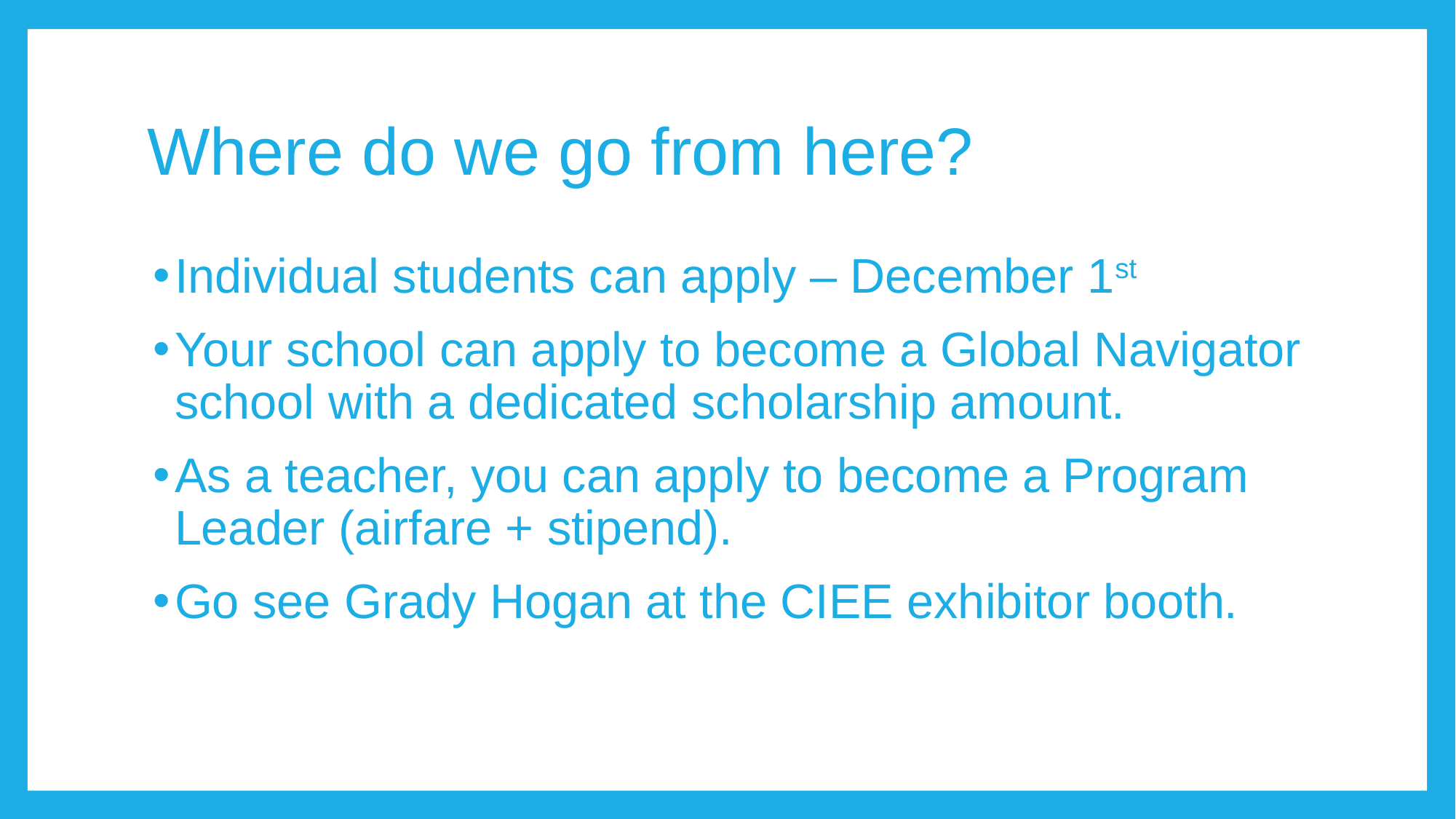

# Where do we go from here?
Individual students can apply – December 1st
Your school can apply to become a Global Navigator school with a dedicated scholarship amount.
As a teacher, you can apply to become a Program Leader (airfare + stipend).
Go see Grady Hogan at the CIEE exhibitor booth.